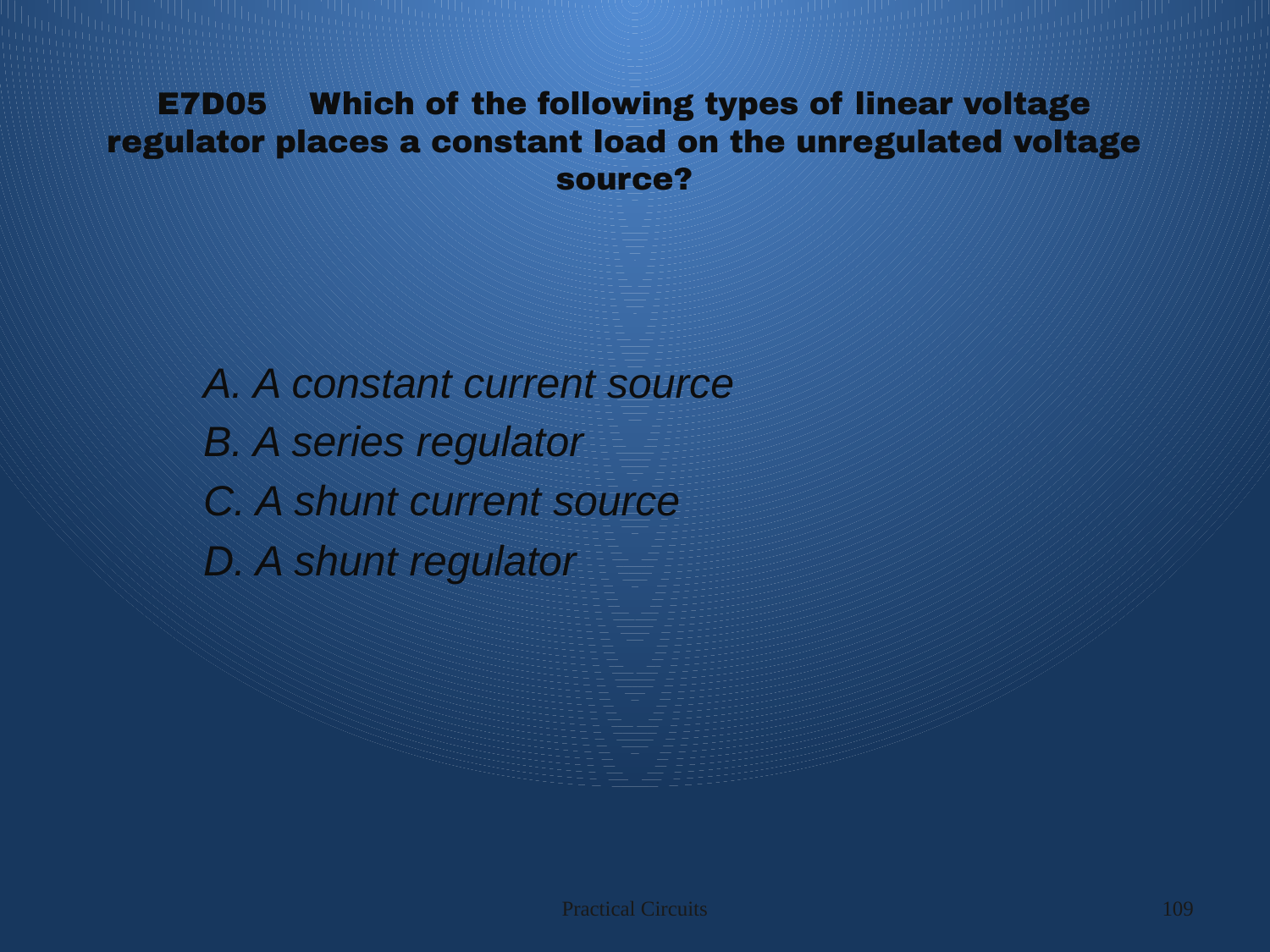

# E7D05    Which of the following types of linear voltage regulator places a constant load on the unregulated voltage source?
A. A constant current source
B. A series regulator
C. A shunt current source
D. A shunt regulator
Practical Circuits
109